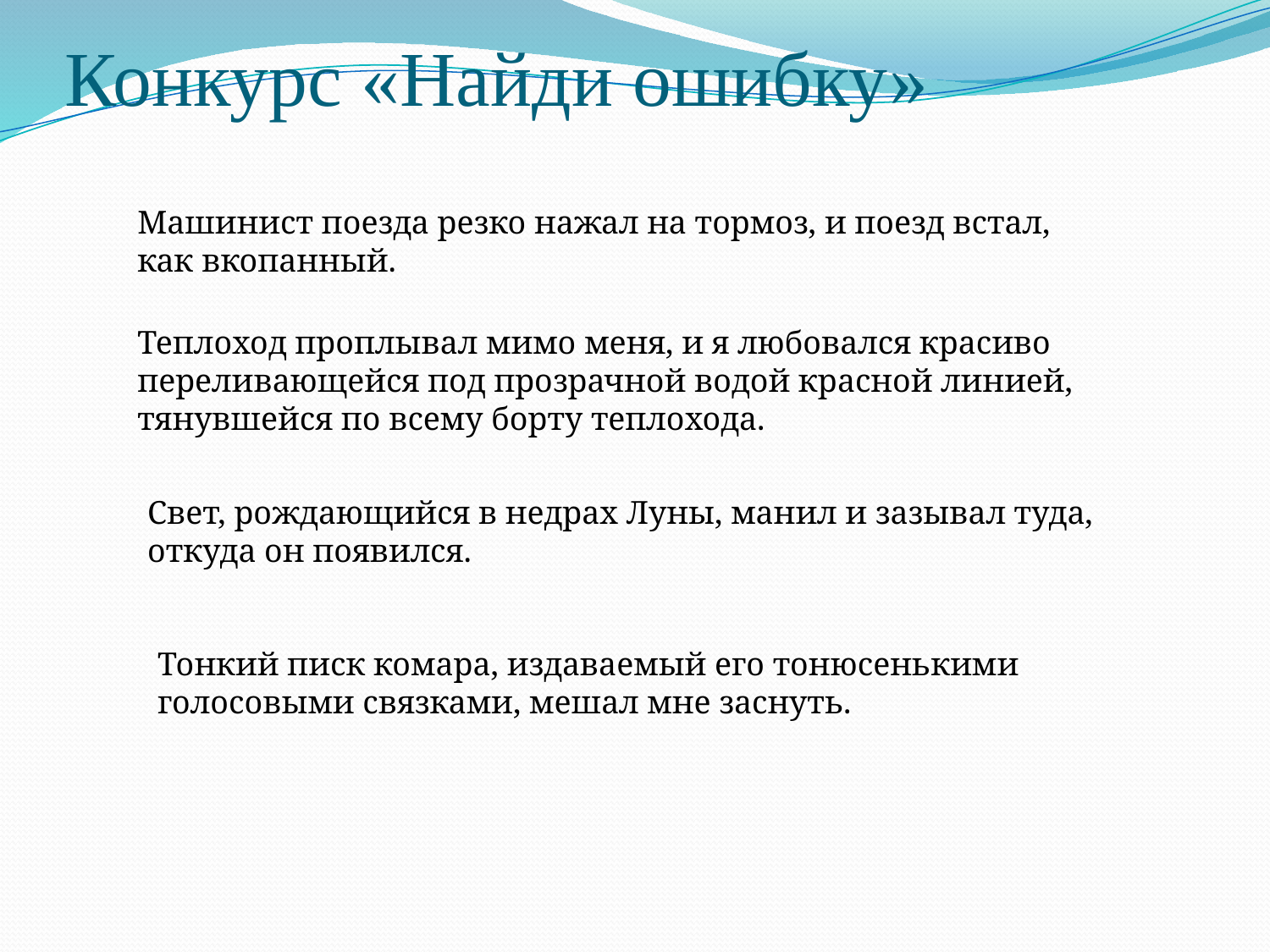

# Конкурс «Найди ошибку»
Машинист поезда резко нажал на тормоз, и поезд встал, как вкопанный.
Теплоход проплывал мимо меня, и я любовался красиво переливающейся под прозрачной водой красной линией, тянувшейся по всему борту теплохода.
Свет, рождающийся в недрах Луны, манил и зазывал туда, откуда он появился.
Тонкий писк комара, издаваемый его тонюсенькими голосовыми связками, мешал мне заснуть.